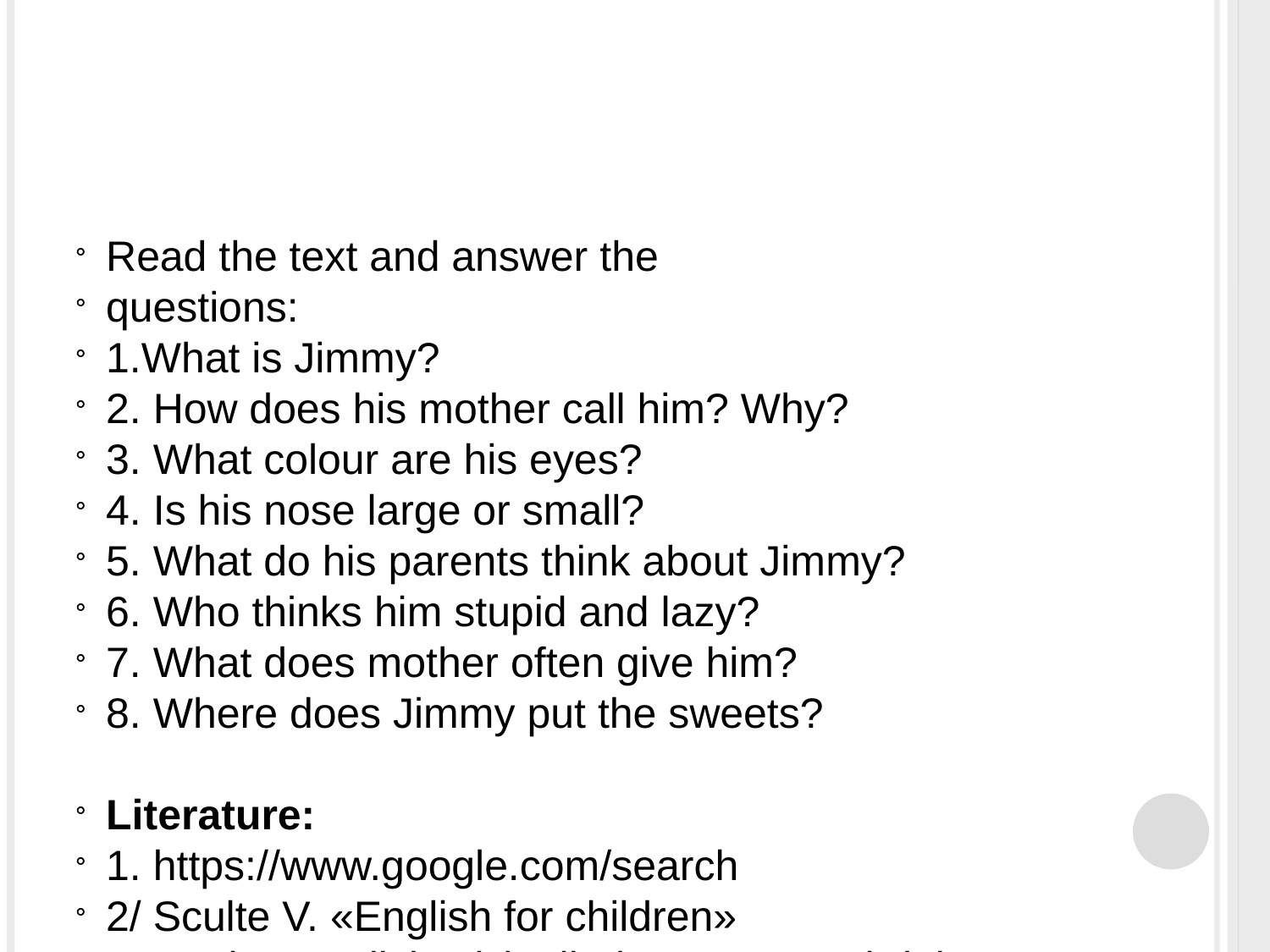

Read the text and answer the
questions:
1.What is Jimmy?
2. How does his mother call him? Why?
3. What colour are his eyes?
4. Is his nose large or small?
5. What do his parents think about Jimmy?
6. Who thinks him stupid and lazy?
7. What does mother often give him?
8. Where does Jimmy put the sweets?

Literature:
1. https://www.google.com/search
2/ Sculte V. «English for children»
3. «Enjoy English» (5) Biboletova M., Dobrinina N.